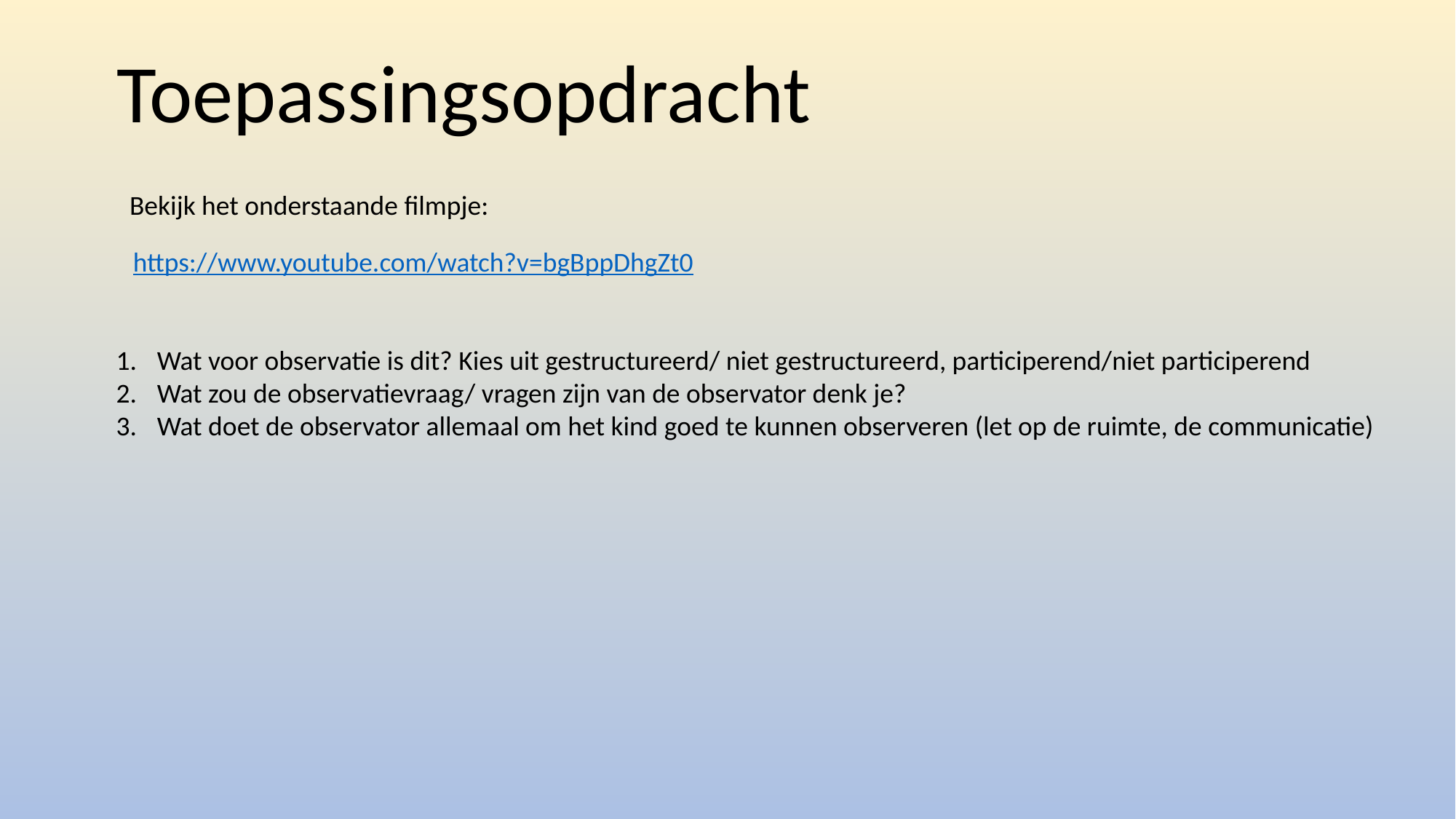

Toepassingsopdracht
Bekijk het onderstaande filmpje:
https://www.youtube.com/watch?v=bgBppDhgZt0
Wat voor observatie is dit? Kies uit gestructureerd/ niet gestructureerd, participerend/niet participerend
Wat zou de observatievraag/ vragen zijn van de observator denk je?
Wat doet de observator allemaal om het kind goed te kunnen observeren (let op de ruimte, de communicatie)